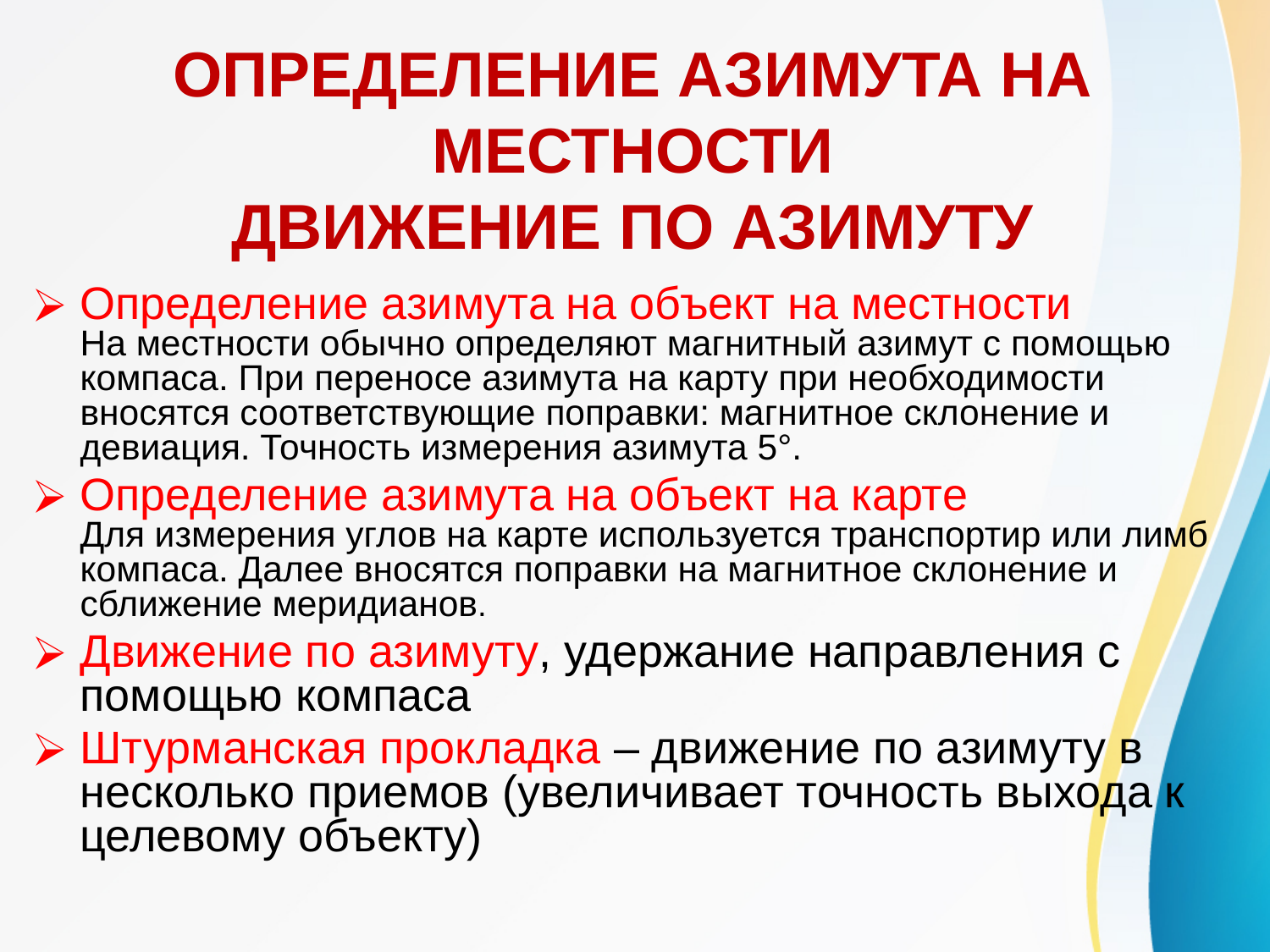

# ОПРЕДЕЛЕНИЕ АЗИМУТА НА МЕСТНОСТИ ДВИЖЕНИЕ ПО АЗИМУТУ

Определение азимута на объект на местности
На местности обычно определяют магнитный азимут с помощью компаса. При переносе азимута на карту при необходимости вносятся соответствующие поправки: магнитное склонение и девиация. Точность измерения азимута 5°.
Определение азимута на объект на карте
Для измерения углов на карте используется транспортир или лимб компаса. Далее вносятся поправки на магнитное склонение и сближение меридианов.
Движение по азимуту, удержание направления с помощью компаса
Штурманская прокладка – движение по азимуту в несколько приемов (увеличивает точность выхода к целевому объекту)